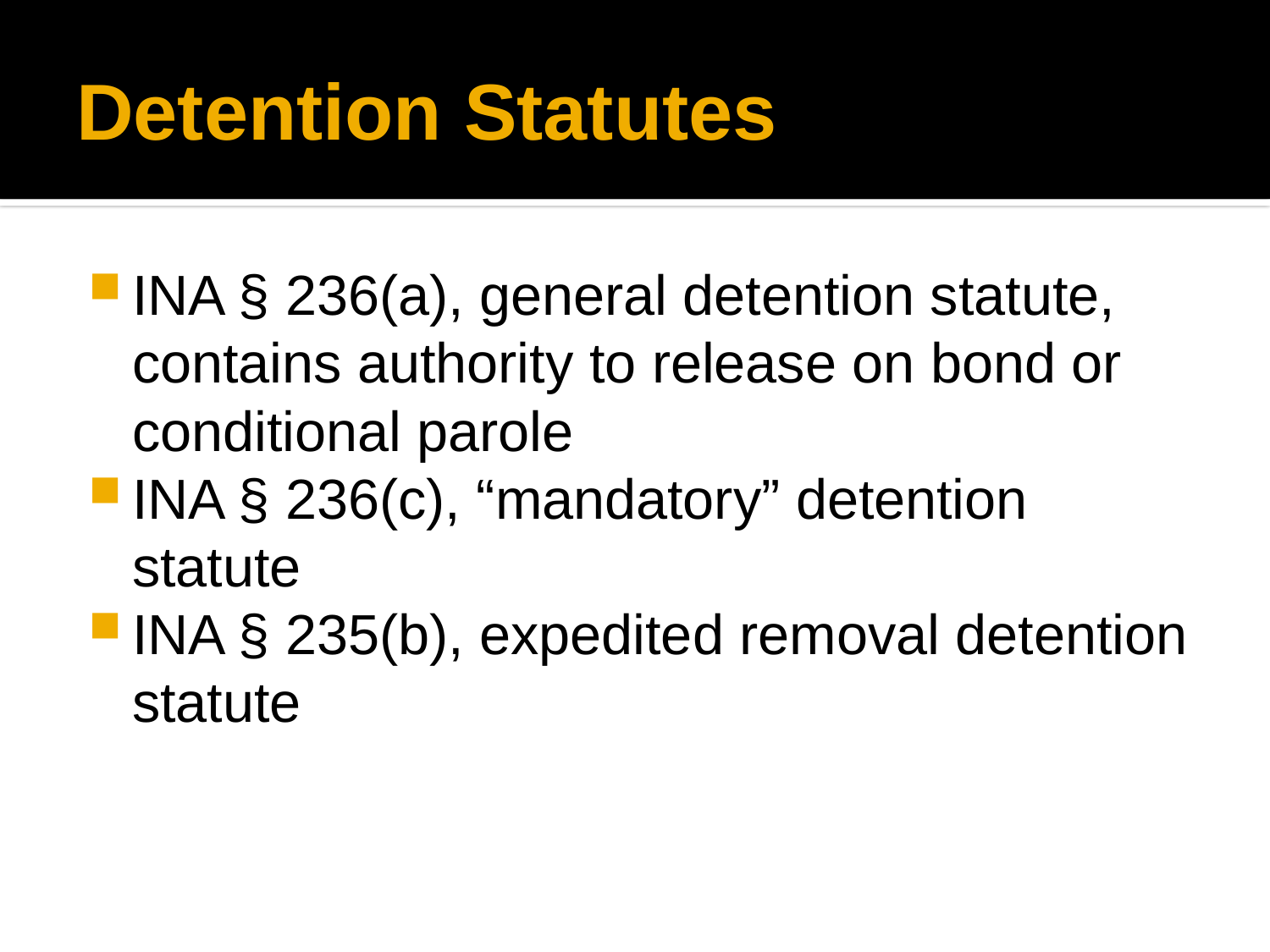

# Detention Statutes
INA § 236(a), general detention statute, contains authority to release on bond or conditional parole
INA § 236(c), “mandatory” detention statute
INA § 235(b), expedited removal detention statute